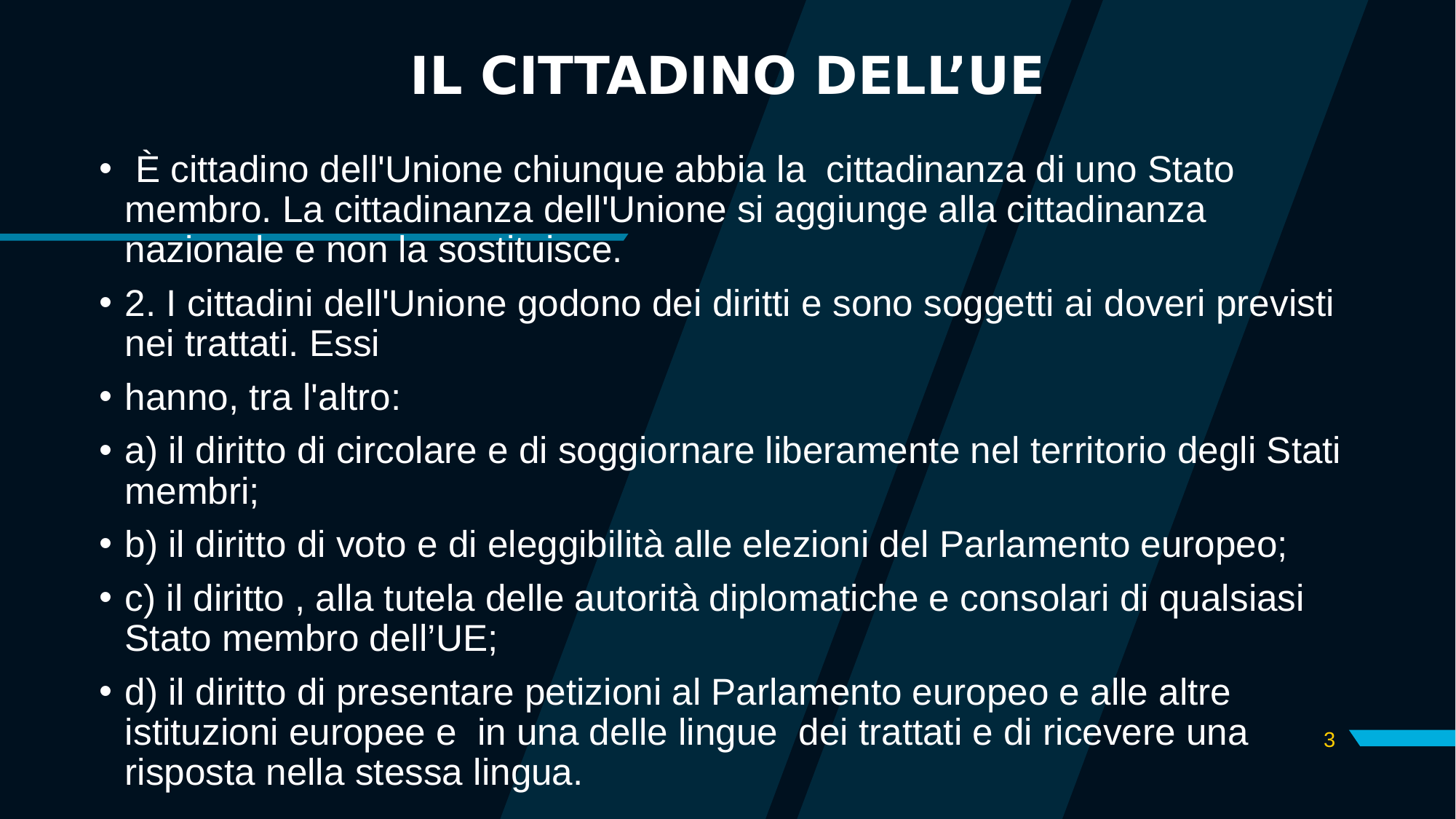

# IL CITTADINO DELL’UE
 È cittadino dell'Unione chiunque abbia la  cittadinanza di uno Stato membro. La cittadinanza dell'Unione si aggiunge alla cittadinanza  nazionale e non la sostituisce.
2. I cittadini dell'Unione godono dei diritti e sono soggetti ai doveri previsti nei trattati. Essi
hanno, tra l'altro:
a) il diritto di circolare e di soggiornare liberamente nel territorio degli Stati membri;
b) il diritto di voto e di eleggibilità alle elezioni del Parlamento europeo;
c) il diritto , alla tutela delle autorità diplomatiche e consolari di qualsiasi Stato membro dell’UE;
d) il diritto di presentare petizioni al Parlamento europeo e alle altre  istituzioni europee e  in una delle lingue  dei trattati e di ricevere una risposta nella stessa lingua.
3